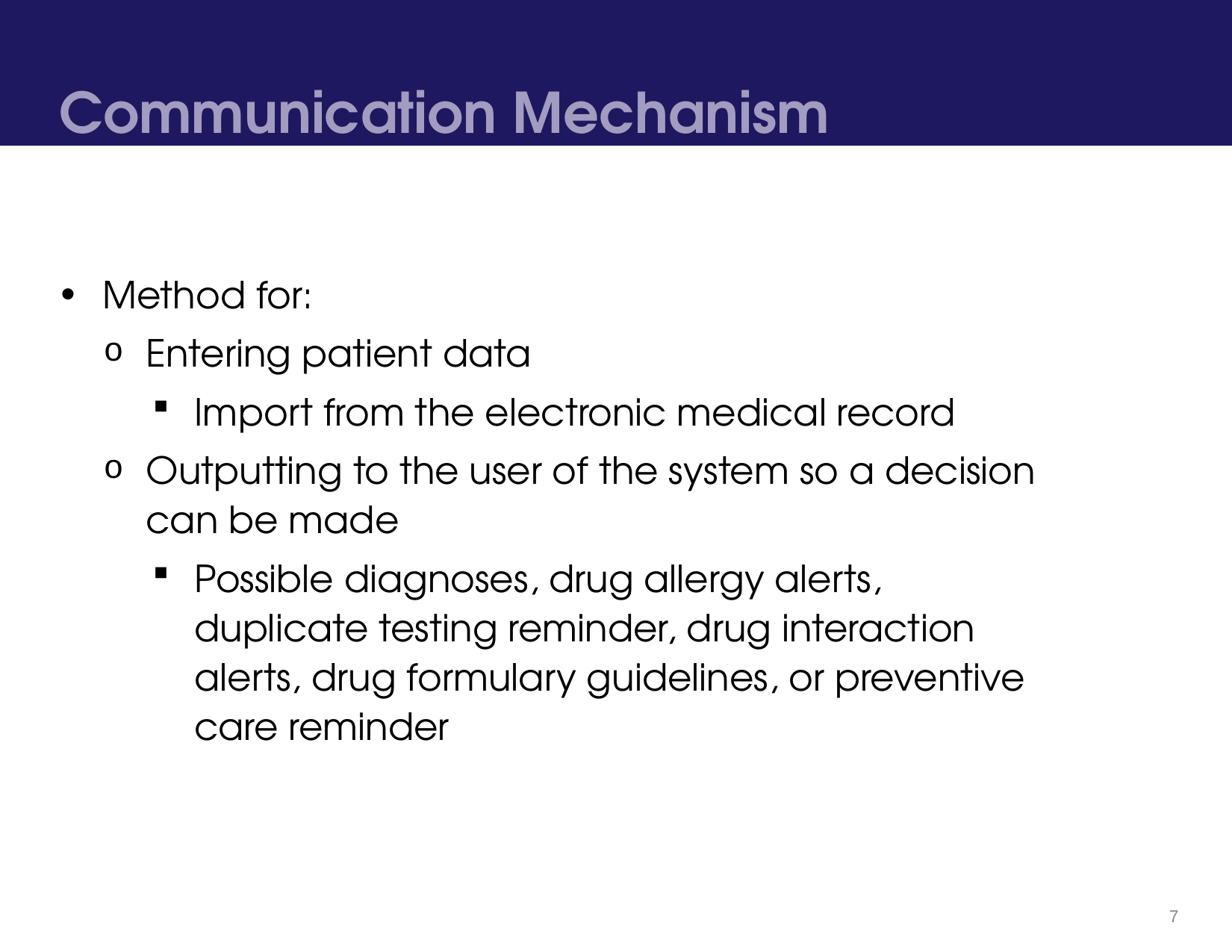

# Communication Mechanism
Method for:
Entering patient data
Import from the electronic medical record
Outputting to the user of the system so a decision can be made
Possible diagnoses, drug allergy alerts, duplicate testing reminder, drug interaction alerts, drug formulary guidelines, or preventive care reminder